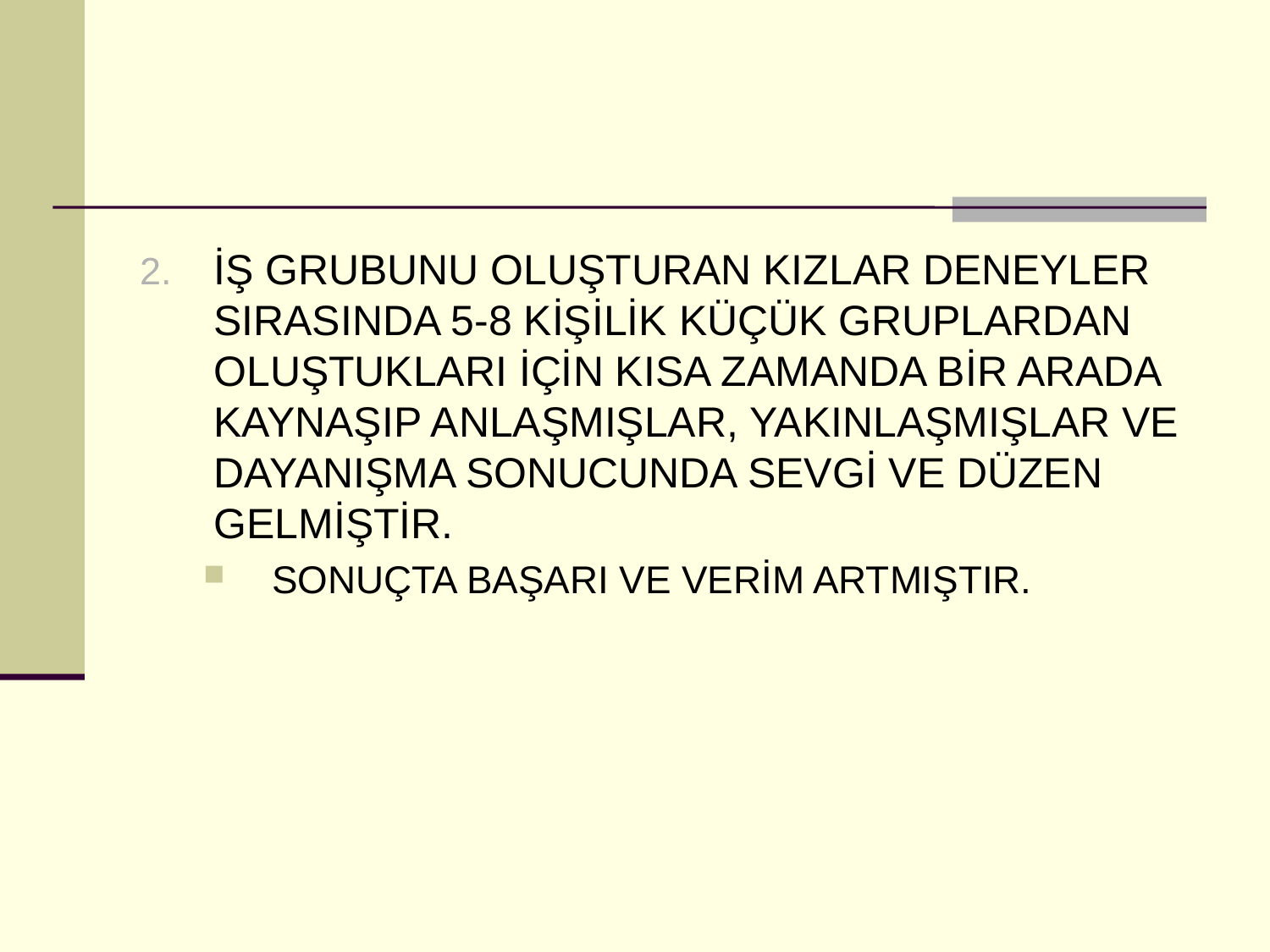

#
İŞ GRUBUNU OLUŞTURAN KIZLAR DENEYLER SIRASINDA 5-8 KİŞİLİK KÜÇÜK GRUPLARDAN OLUŞTUKLARI İÇİN KISA ZAMANDA BİR ARADA KAYNAŞIP ANLAŞMIŞLAR, YAKINLAŞMIŞLAR VE DAYANIŞMA SONUCUNDA SEVGİ VE DÜZEN GELMİŞTİR.
SONUÇTA BAŞARI VE VERİM ARTMIŞTIR.